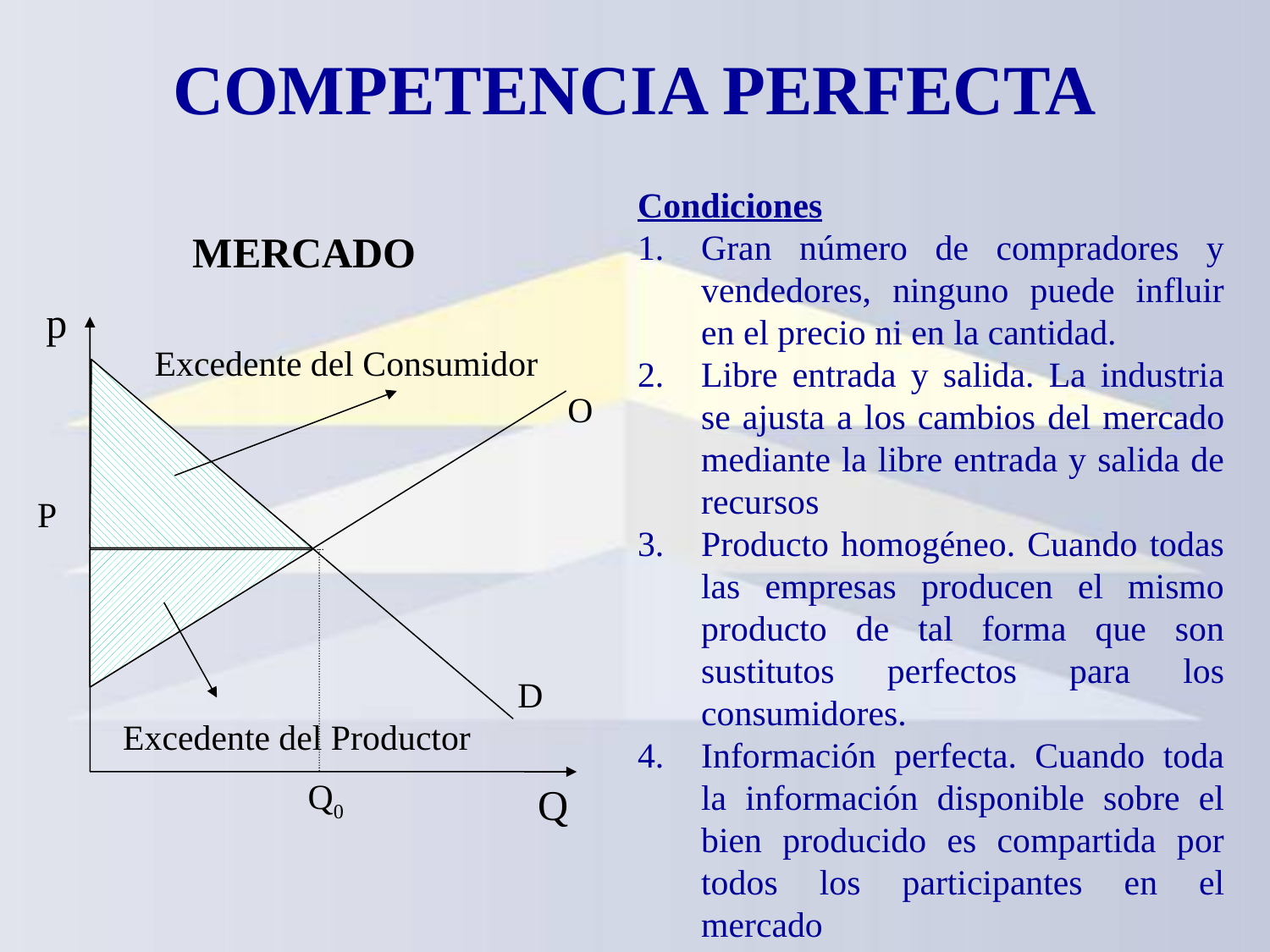

COMPETENCIA PERFECTA

Condiciones
Gran número de compradores y vendedores, ninguno puede influir en el precio ni en la cantidad.
Libre entrada y salida. La industria se ajusta a los cambios del mercado mediante la libre entrada y salida de recursos
Producto homogéneo. Cuando todas las empresas producen el mismo producto de tal forma que son sustitutos perfectos para los consumidores.
Información perfecta. Cuando toda la información disponible sobre el bien producido es compartida por todos los participantes en el mercado
MERCADO
p

Excedente del Consumidor

O

P

D
Excedente del Productor
Q0

Q